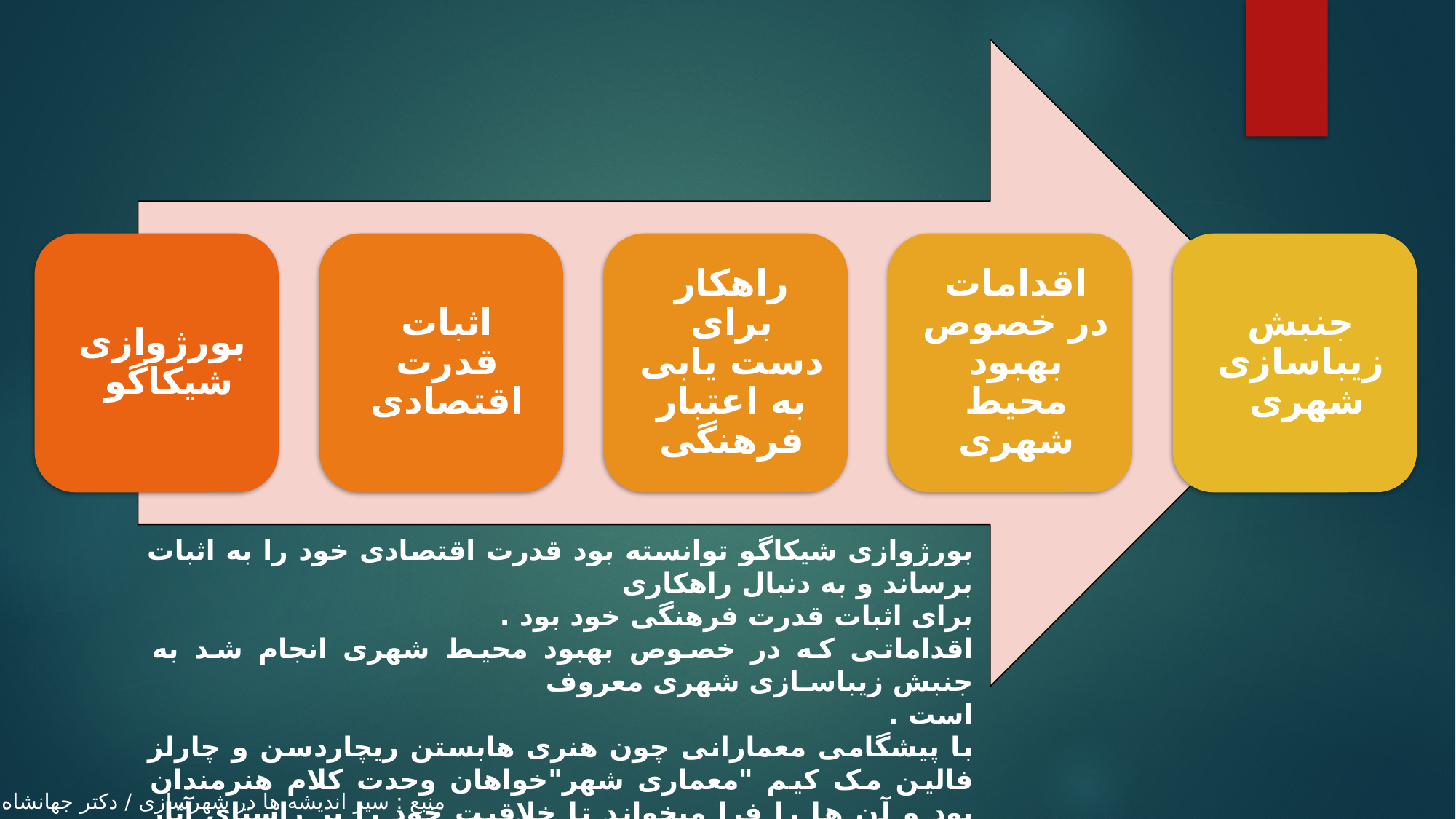

بورژوازی شیکاگو
اثبات قدرت اقتصادی
راهکار برای دست یابی به اعتبار فرهنگی
اقدامات در خصوص بهبود محیط شهری
جنبش زیباسازی شهری
بورژوازی شیکاگو توانسته بود قدرت اقتصادی خود را به اثبات برساند و به دنبال راهکاری
برای اثبات قدرت فرهنگی خود بود .
اقداماتی که در خصوص بهبود محیط شهری انجام شد به جنبش زیباسـازی شهری معروف
است .
با پیشگامی معمارانی چون هنری هابستن ریچاردسن و چارلز فالین مک کیم "معماری شهر"خواهان وحدت کلام هنرمندان بود و آن ها را فرا میخواند تا خلاقیت خود را بر راستای آثار اصیل و یادمانی معماری آورند .

منبع : سیر اندیشه ها در شهرسازی / دکتر جهانشاه پاکزاد